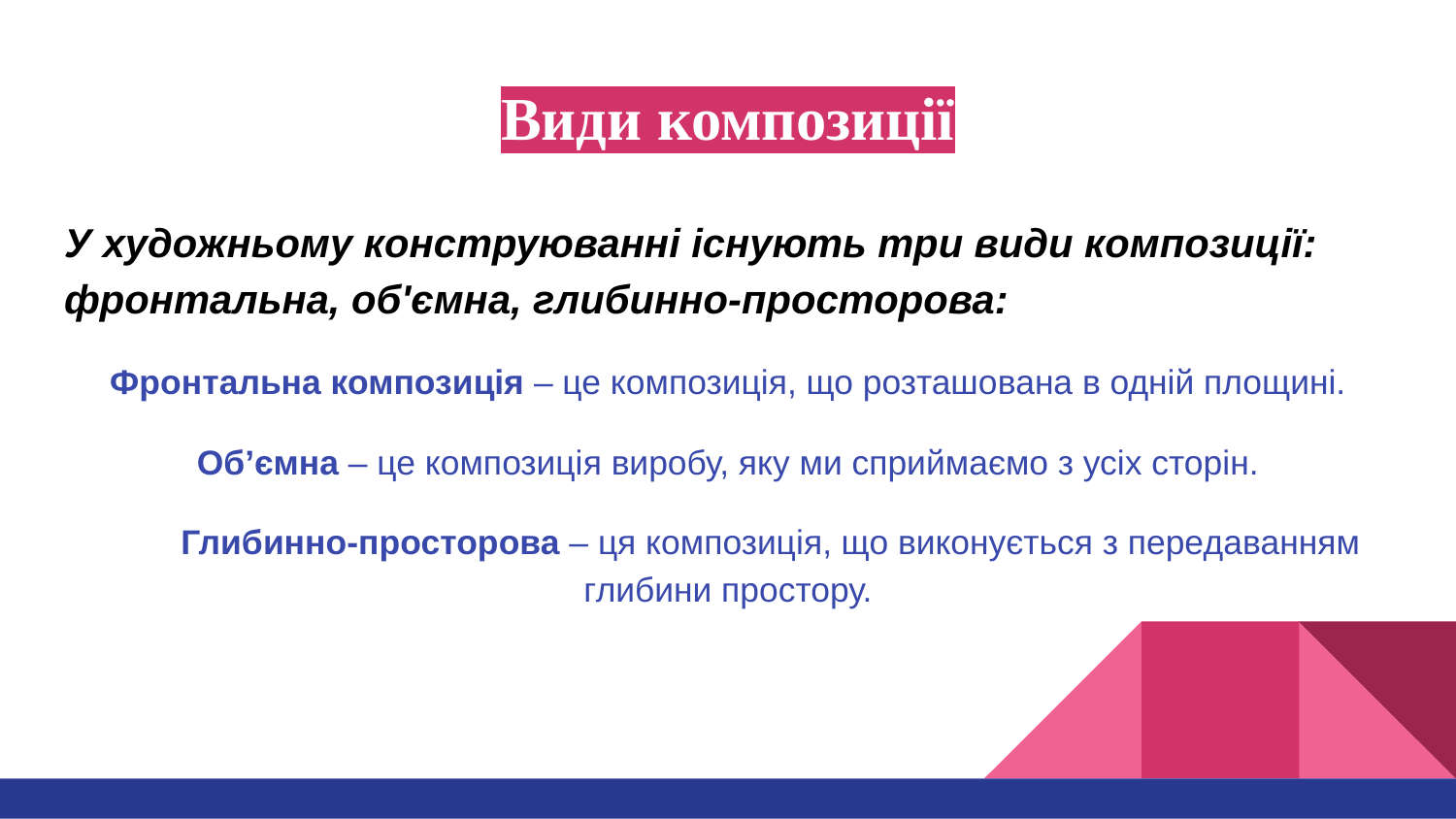

# Види композиції
У художньому конструюванні існують три види композиції: фронтальна, об'ємна, глибинно-просторова:
Фронтальна композиція – це композиція, що розташована в одній площині.
Об’ємна – це композиція виробу, яку ми сприймаємо з усіх сторін.
         Глибинно-просторова – ця композиція, що виконується з передаванням глибини простору.